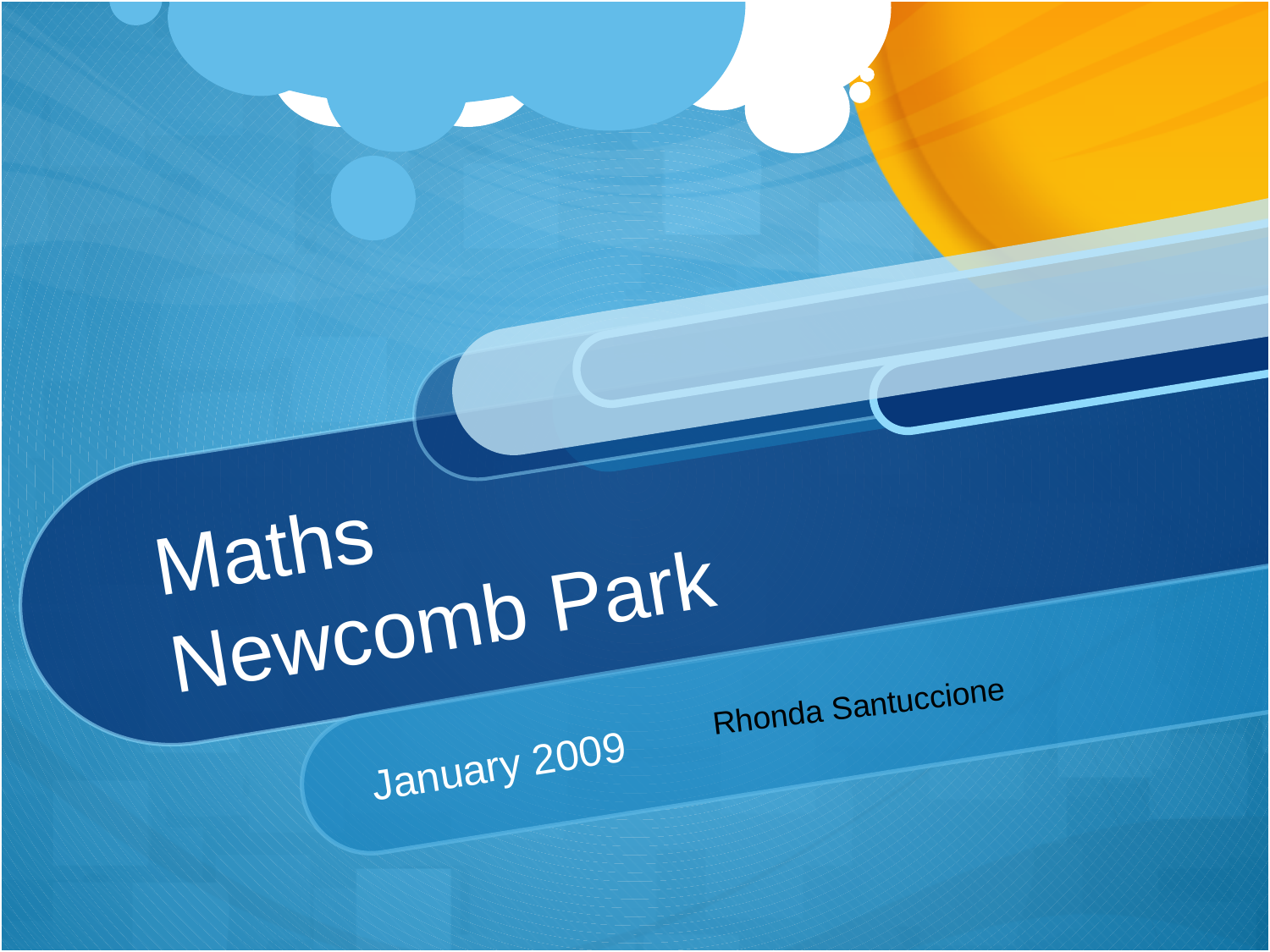

# Maths Newcomb Park
January 2009
Rhonda Santuccione